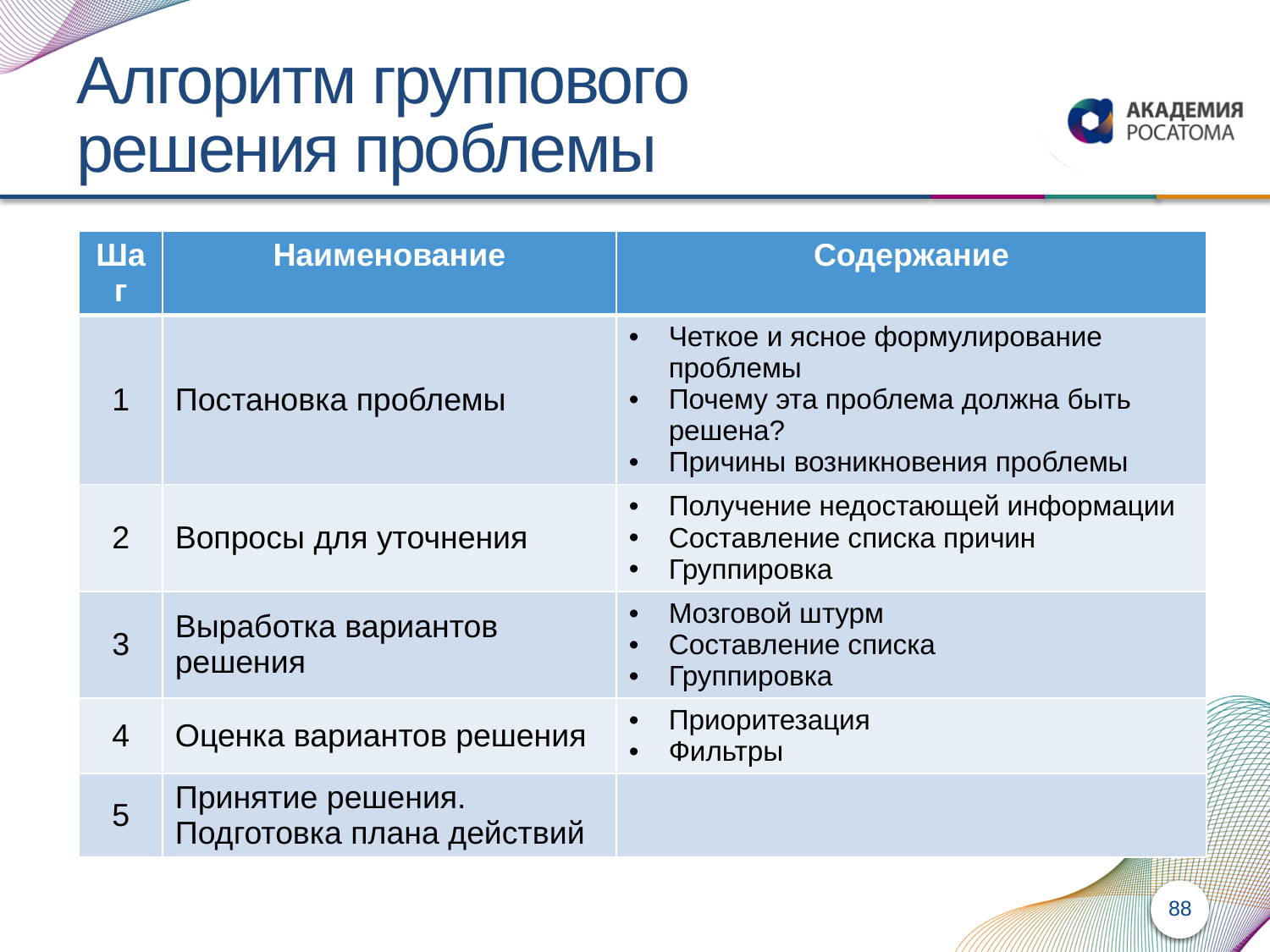

# Алгоритм группового решения проблемы
| Шаг | Наименование | Содержание |
| --- | --- | --- |
| 1 | Постановка проблемы | Четкое и ясное формулирование проблемы Почему эта проблема должна быть решена? Причины возникновения проблемы |
| 2 | Вопросы для уточнения | Получение недостающей информации Составление списка причин Группировка |
| 3 | Выработка вариантов решения | Мозговой штурм Составление списка Группировка |
| 4 | Оценка вариантов решения | Приоритезация Фильтры |
| 5 | Принятие решения. Подготовка плана действий |  |
88